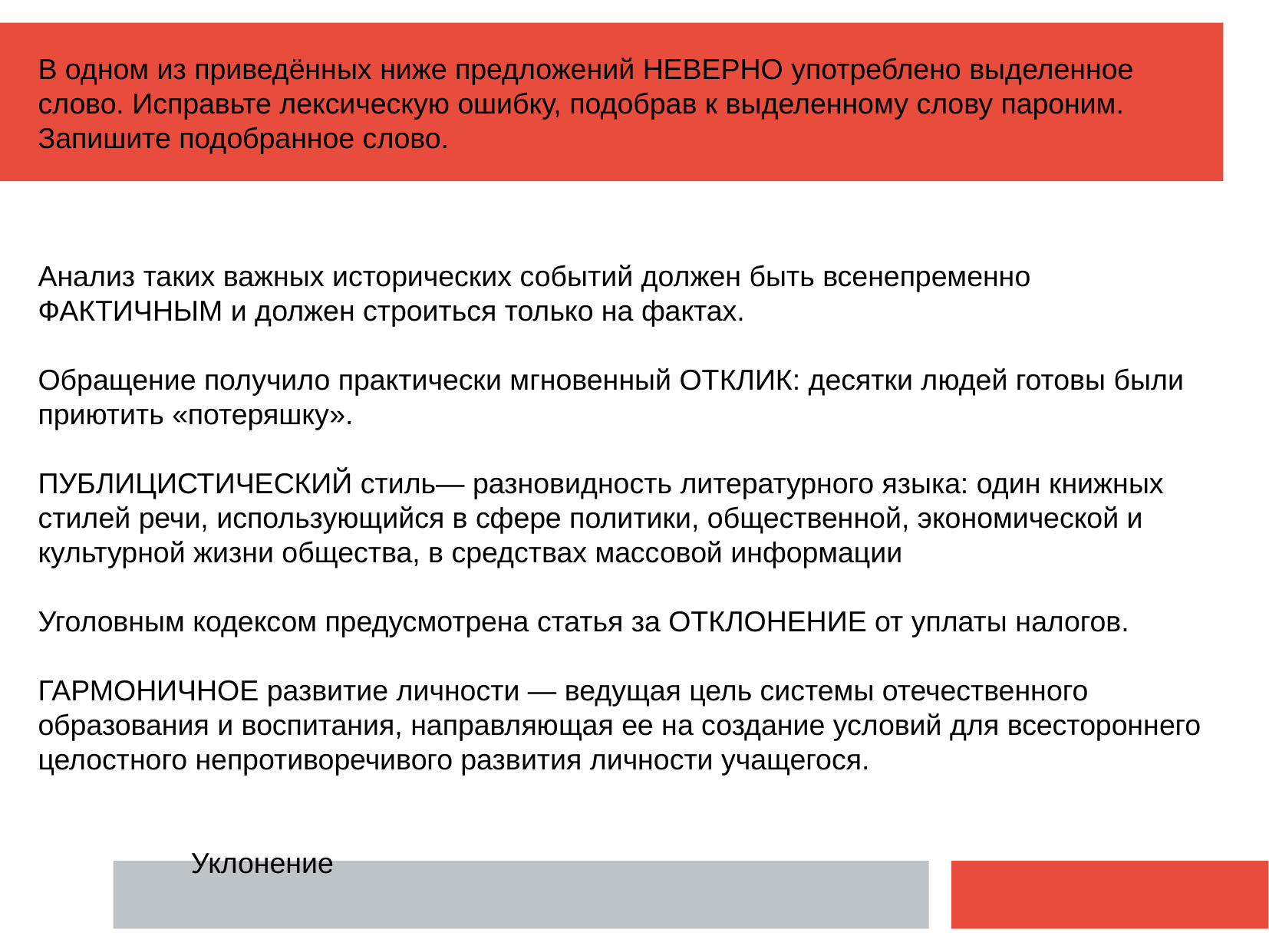

В одном из приведённых ниже предложений НЕВЕРНО употреблено выделенное слово. Исправьте лексическую ошибку, подобрав к выделенному слову пароним. Запишите подобранное слово.

Анализ таких важных исторических событий должен быть всенепременно ФАКТИЧНЫМ и должен строиться только на фактах.

Обращение получило практически мгновенный ОТКЛИК: десятки людей готовы были приютить «потеряшку».

ПУБЛИЦИСТИЧЕСКИЙ стиль— разновидность литературного языка: один книжных стилей речи, использующийся в сфере политики, общественной, экономической и культурной жизни общества, в средствах массовой информации

Уголовным кодексом предусмотрена статья за ОТКЛОНЕНИЕ от уплаты налогов.

ГАРМОНИЧНОЕ развитие личности — ведущая цель системы отечественного образования и воспитания, направляющая ее на создание условий для всестороннего целостного непротиворечивого развития личности учащегося.

                   Уклонение